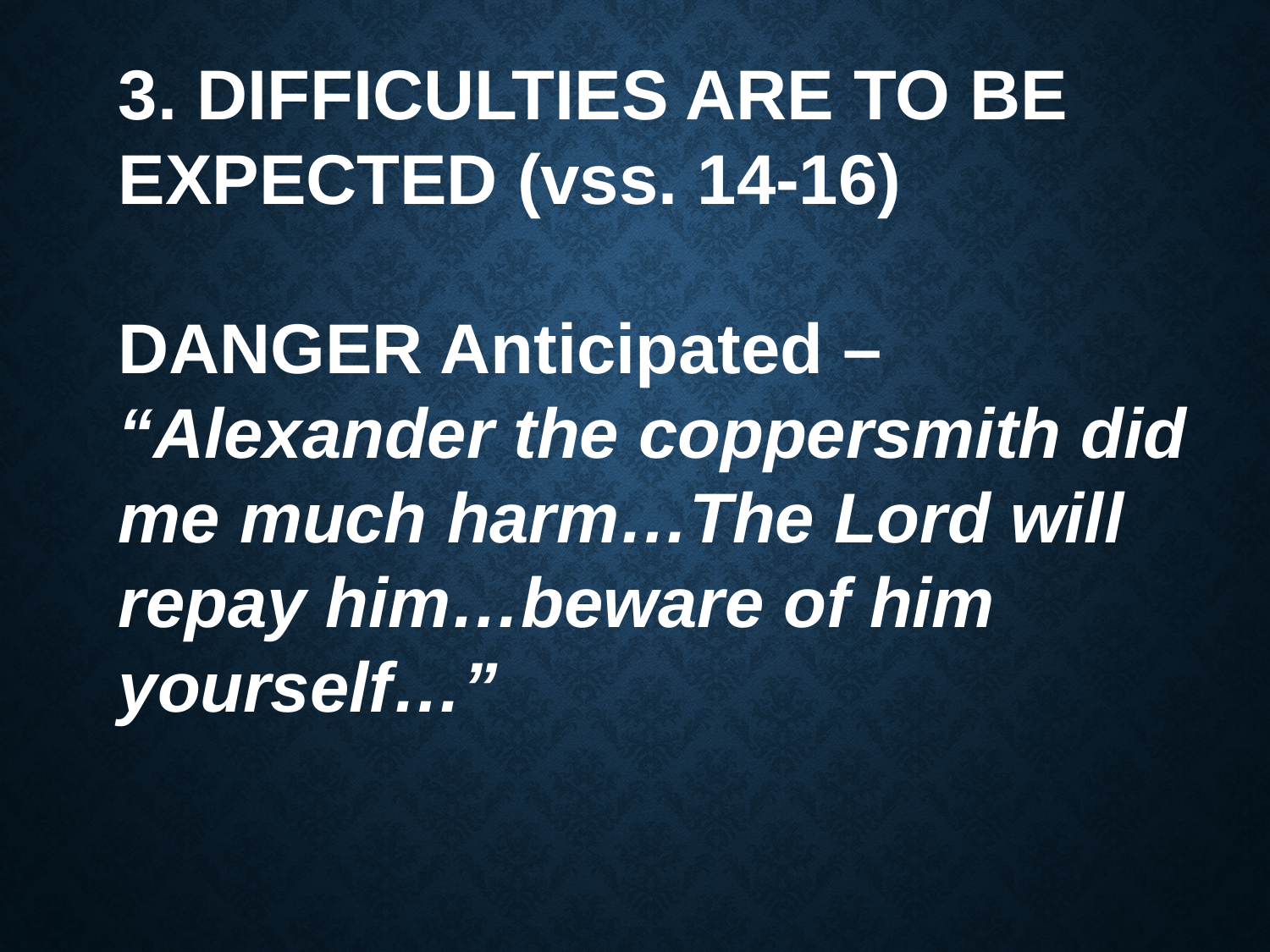

3. DIFFICULTIES ARE TO BE EXPECTED (vss. 14-16)

DANGER Anticipated – “Alexander the coppersmith did me much harm…The Lord will repay him…beware of him yourself…”